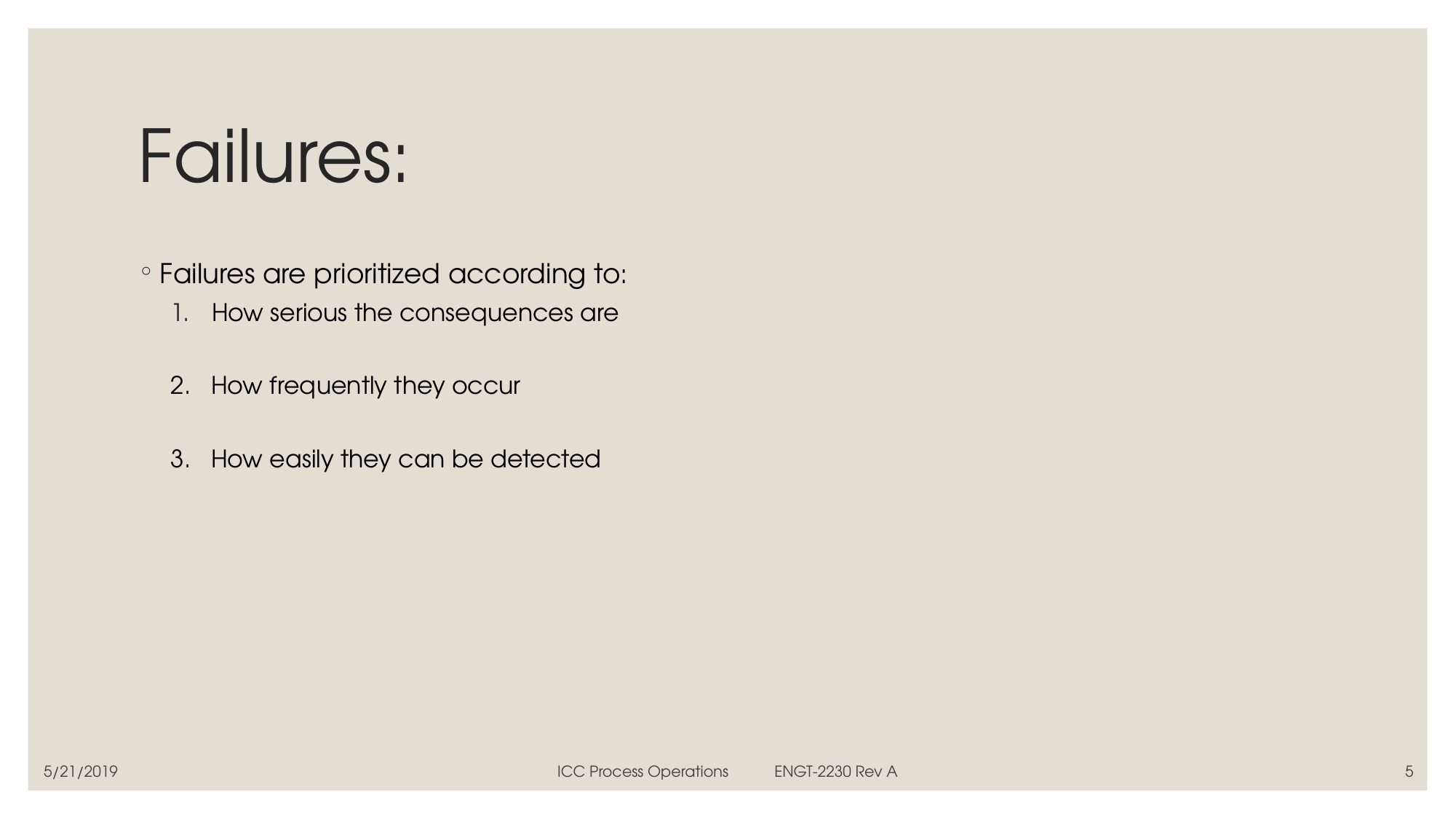

# Failures:
Failures are prioritized according to:
How serious the consequences are

2.   How frequently they occur

3.   How easily they can be detected
5/21/2019
ICC Process Operations           ENGT-2230 Rev A
5